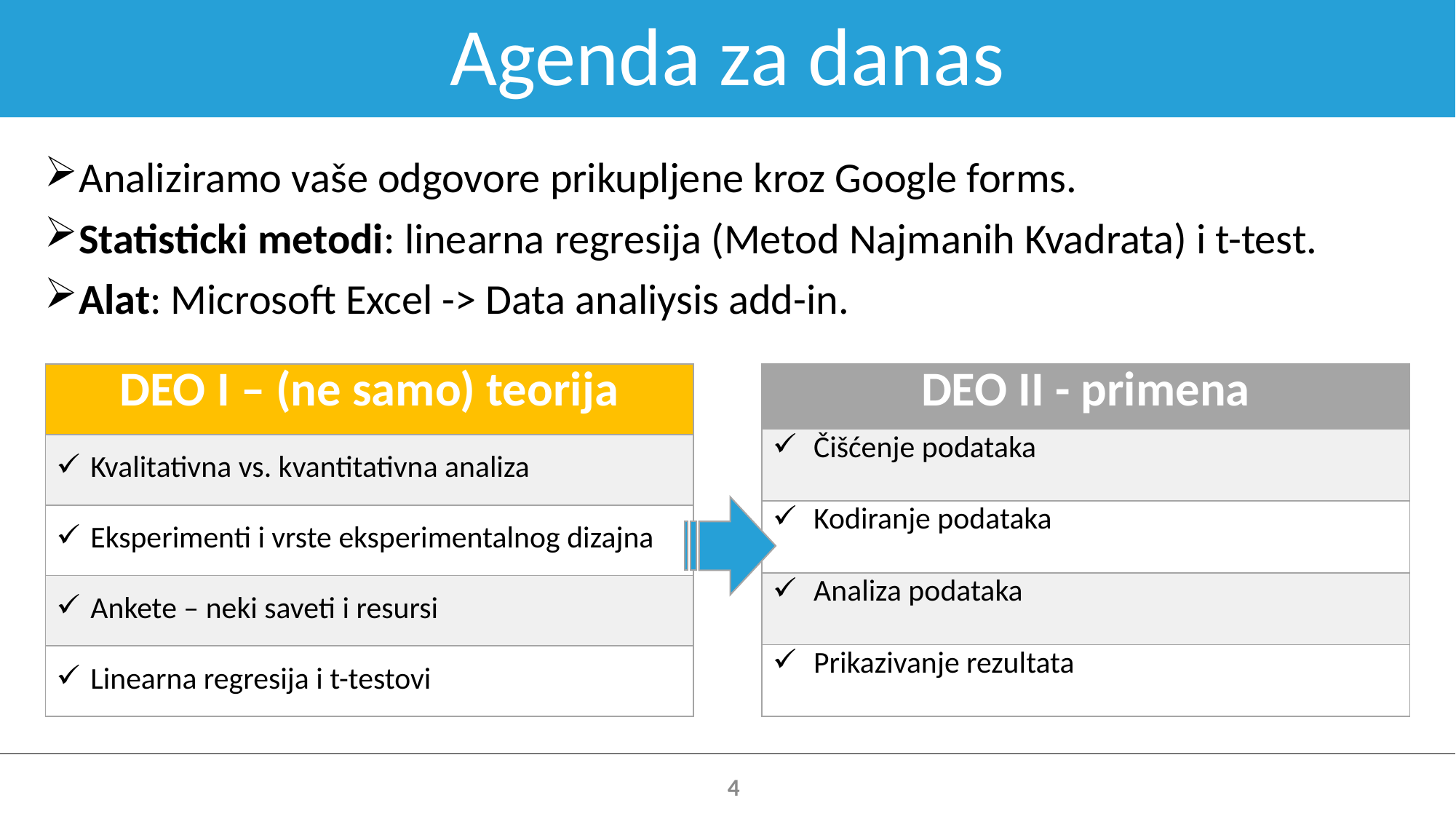

# Agenda za danas
Analiziramo vaše odgovore prikupljene kroz Google forms.
Statisticki metodi: linearna regresija (Metod Najmanih Kvadrata) i t-test.
Alat: Microsoft Excel -> Data analiysis add-in.

| DEO I – (ne samo) teorija |
| --- |
| Kvalitativna vs. kvantitativna analiza |
| Eksperimenti i vrste eksperimentalnog dizajna |
| Ankete – neki saveti i resursi |
| Linearna regresija i t-testovi |
| DEO II - primena |
| --- |
| Čišćenje podataka |
| Kodiranje podataka |
| Analiza podataka |
| Prikazivanje rezultata |

4